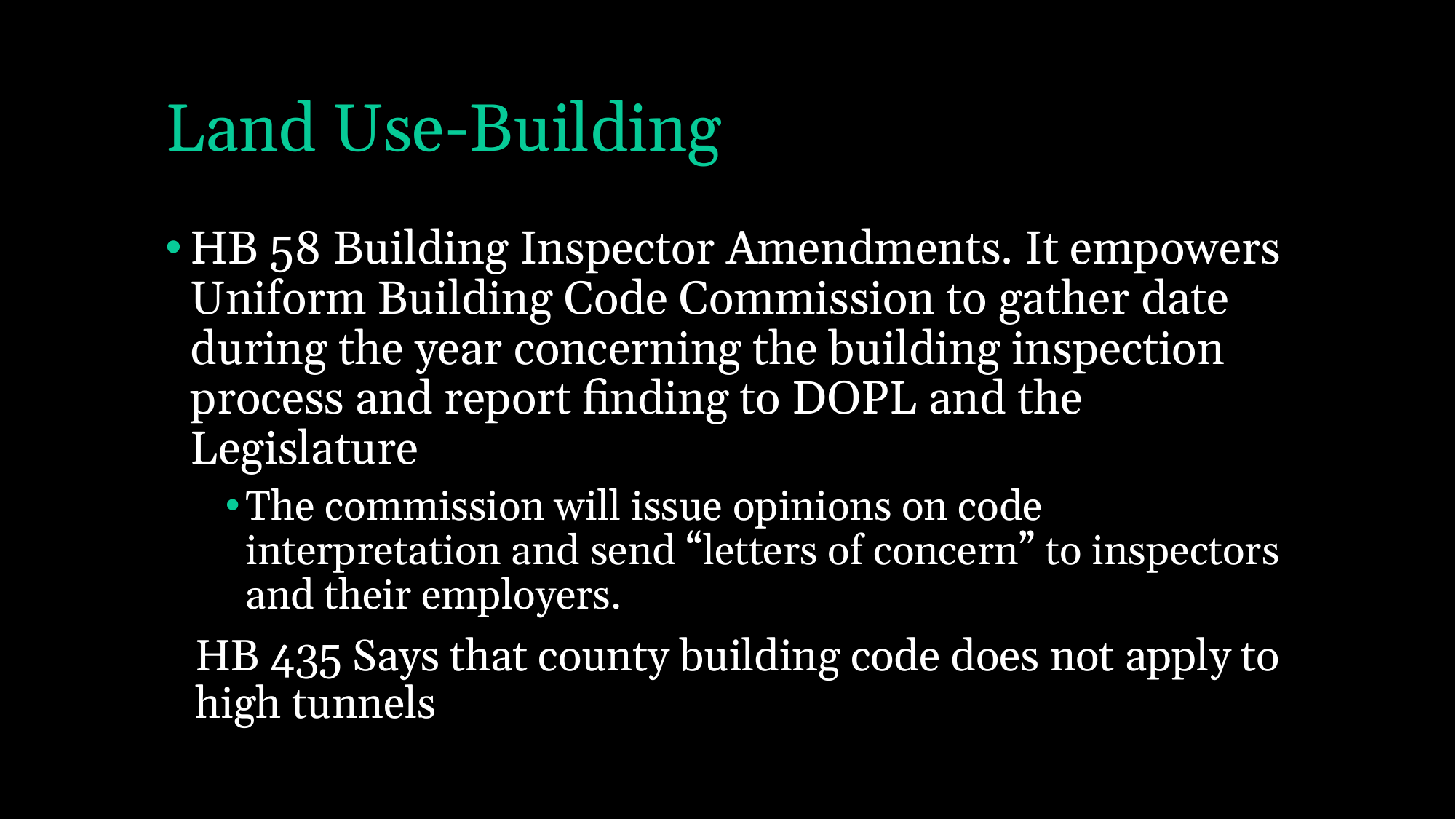

# Land Use-Building
HB 58 Building Inspector Amendments. It empowers Uniform Building Code Commission to gather date during the year concerning the building inspection process and report finding to DOPL and the Legislature
The commission will issue opinions on code interpretation and send “letters of concern” to inspectors and their employers.
HB 435 Says that county building code does not apply to high tunnels